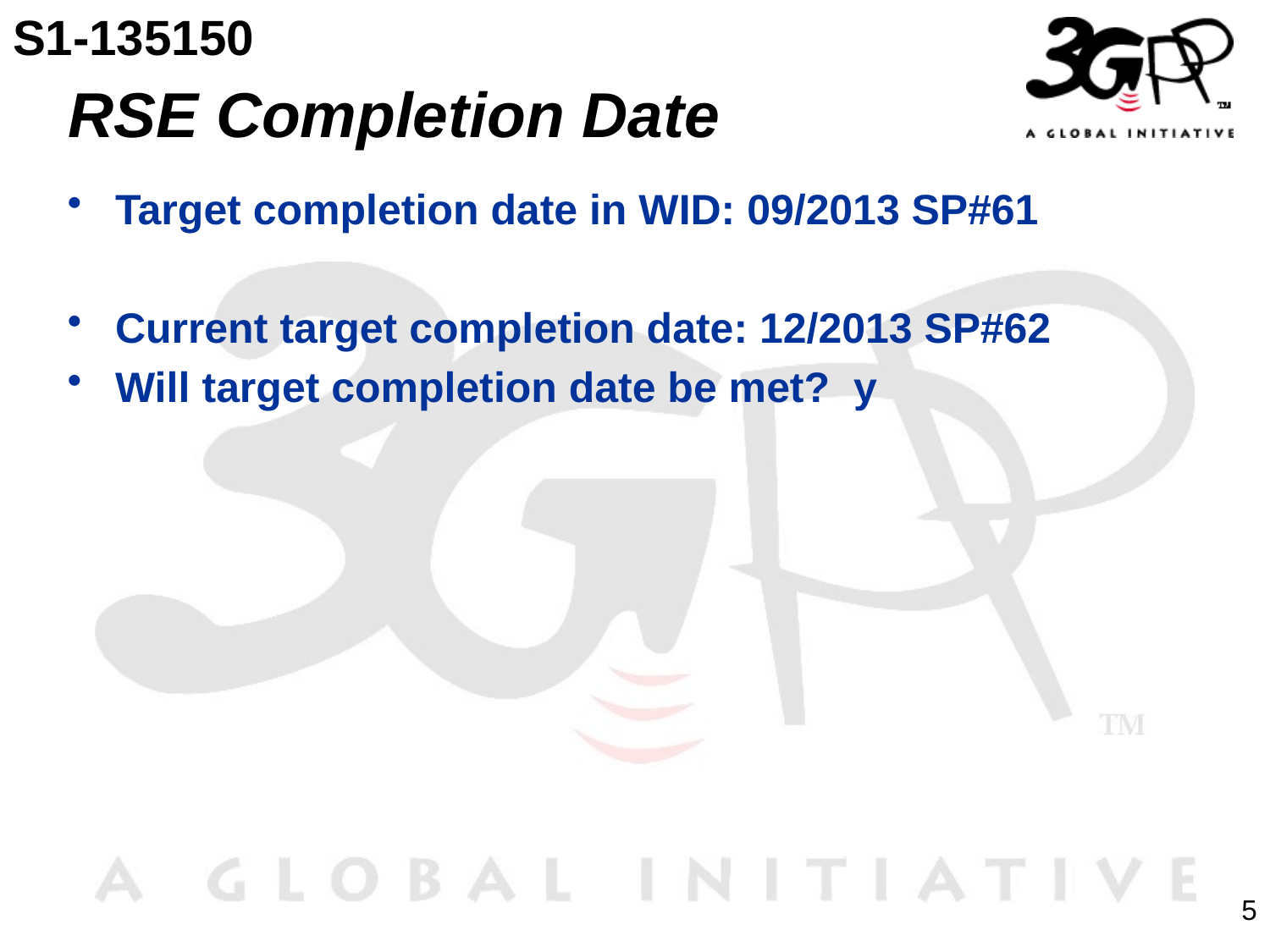

S1-135150
# RSE Completion Date
Target completion date in WID: 09/2013 SP#61

Current target completion date: 12/2013 SP#62
Will target completion date be met?  y
5